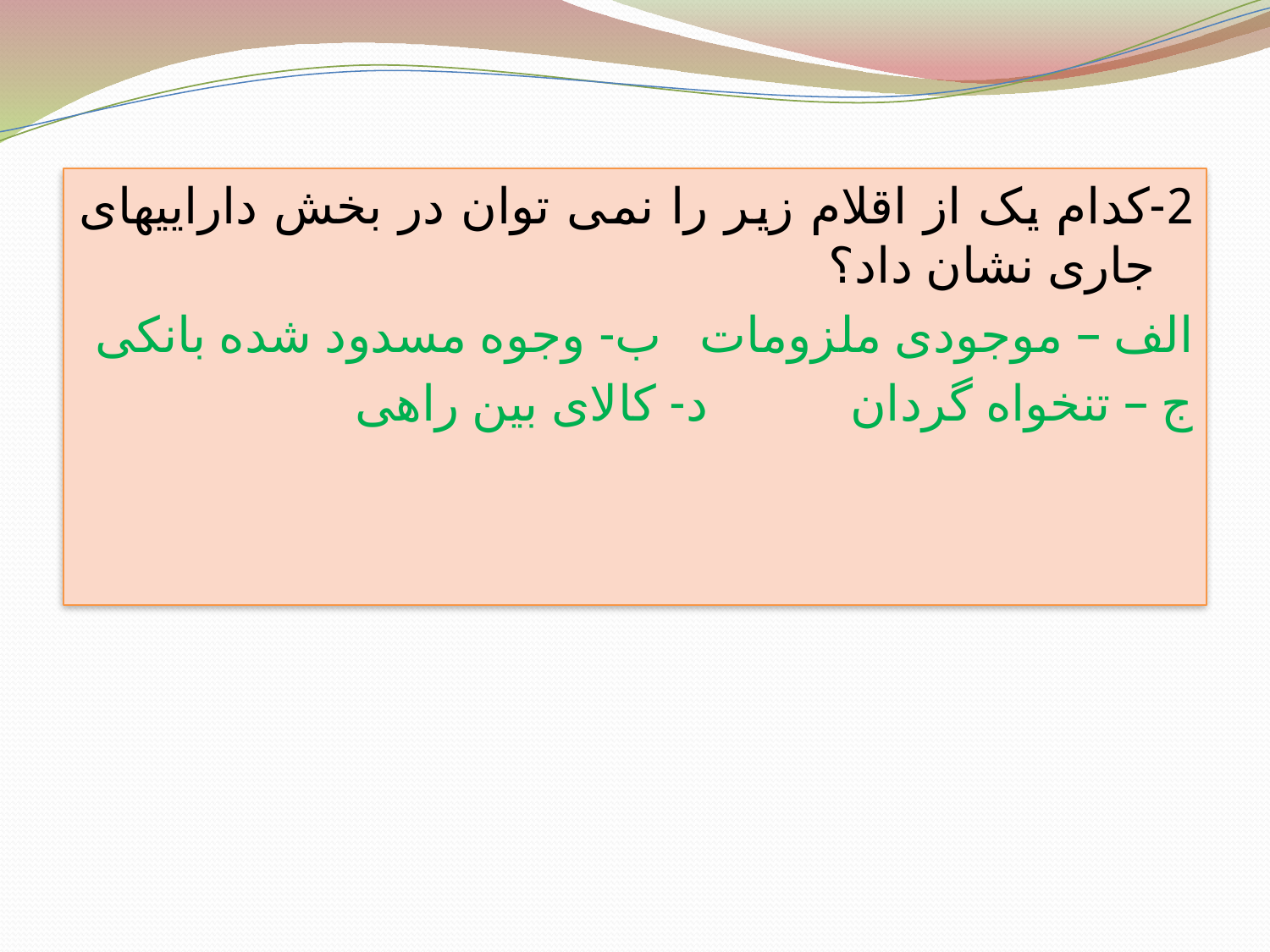

#
2-کدام یک از اقلام زیر را نمی توان در بخش داراییهای جاری نشان داد؟
الف – موجودی ملزومات   ب- وجوه مسدود شده بانکی
ج – تنخواه گردان           د- کالای بین راهی